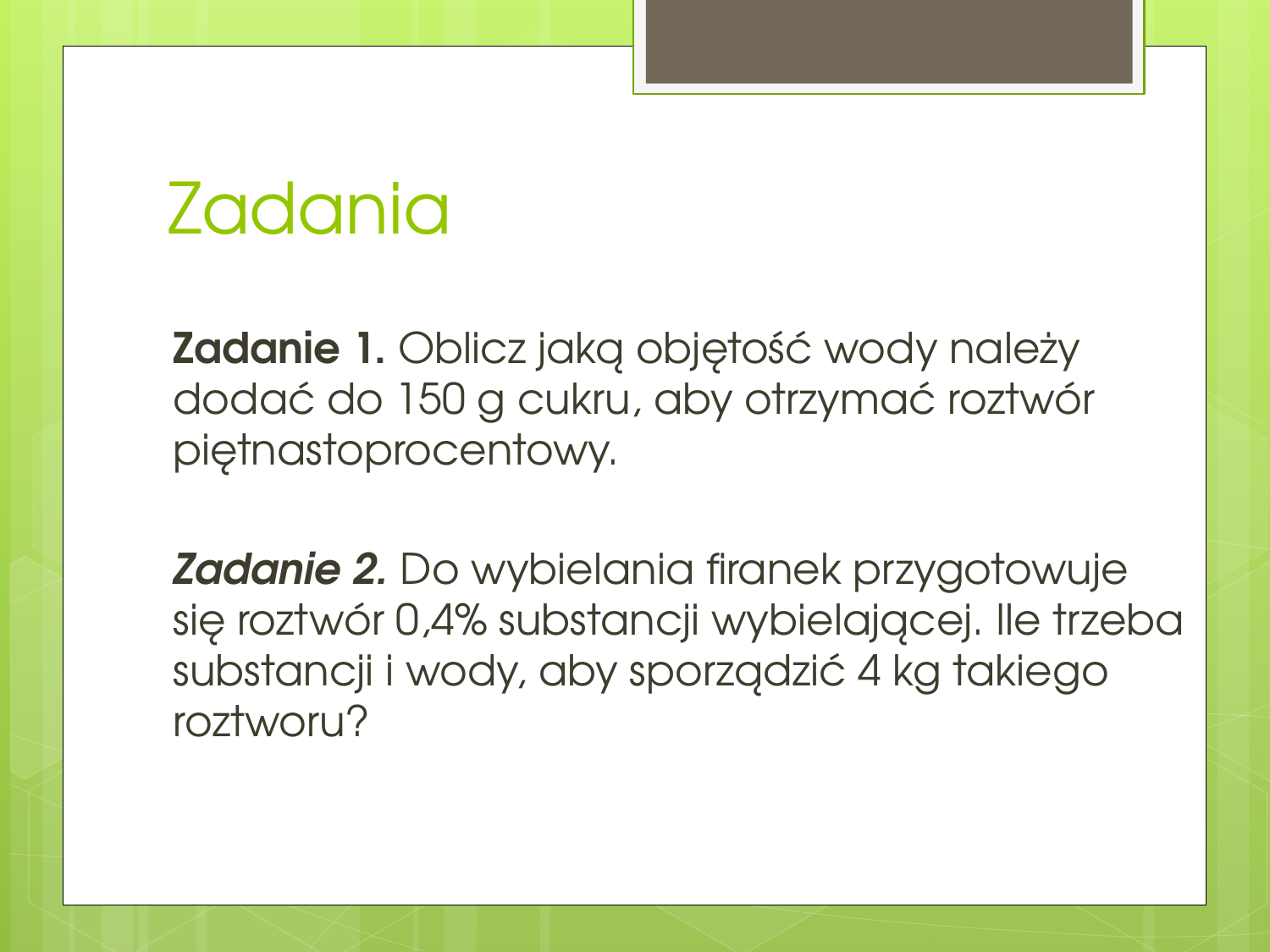

# Zadania

Zadanie 1. Oblicz jaką objętość wody należy dodać do 150 g cukru, aby otrzymać roztwór piętnastoprocentowy.

Zadanie 2. Do wybielania firanek przygotowuje się roztwór 0,4% substancji wybielającej. Ile trzeba substancji i wody, aby sporządzić 4 kg takiego roztworu?